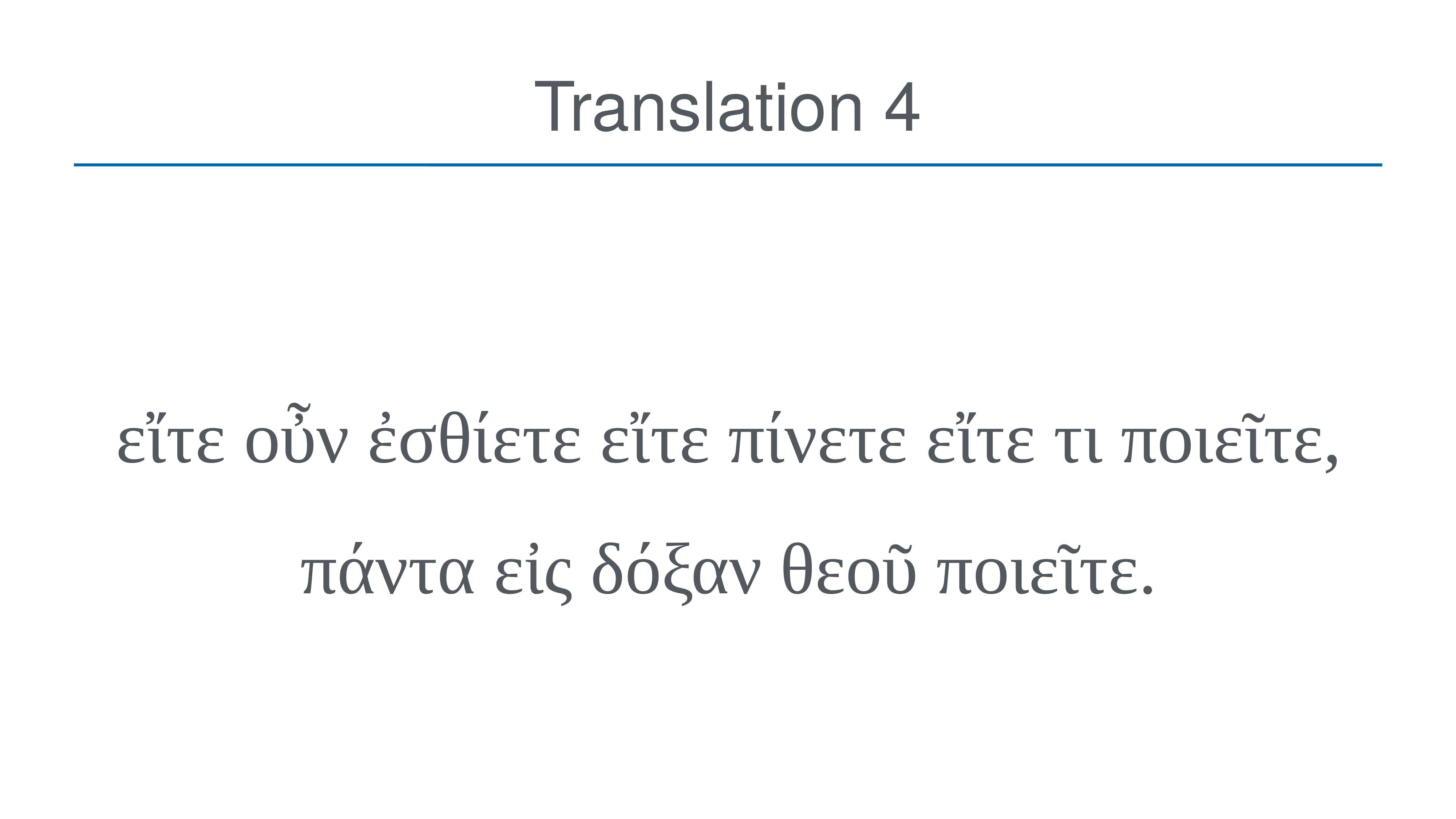

# Translation 4
εἴτε οὖν ἐσθίετε εἴτε πίνετε εἴτε τι ποιεῖτε, πάντα εἰς δόξαν θεοῦ ποιεῖτε.